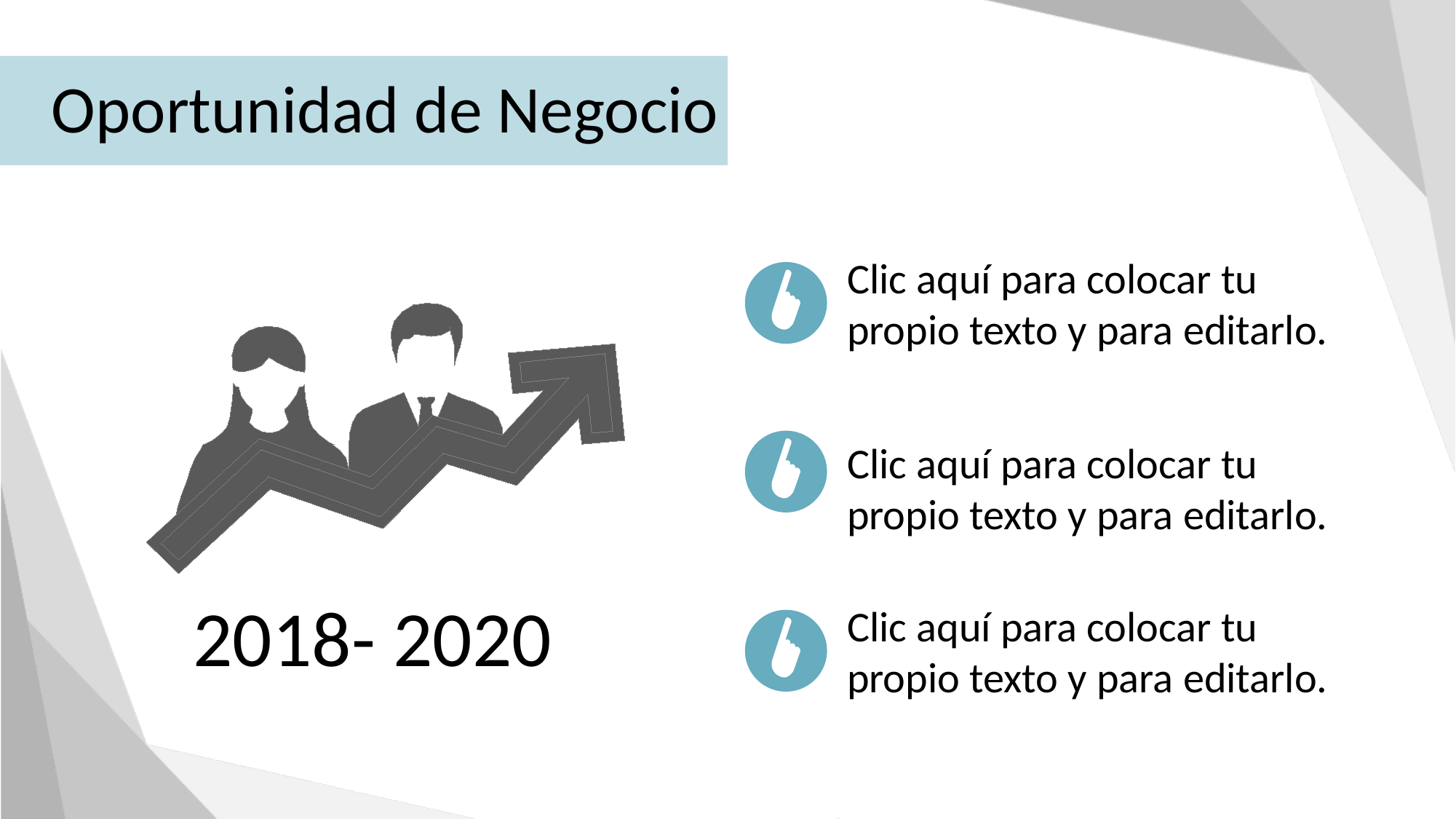

Oportunidad de Negocio
Clic aquí para colocar tu propio texto y para editarlo.

Clic aquí para colocar tu propio texto y para editarlo.
2018- 2020
Clic aquí para colocar tu propio texto y para editarlo.